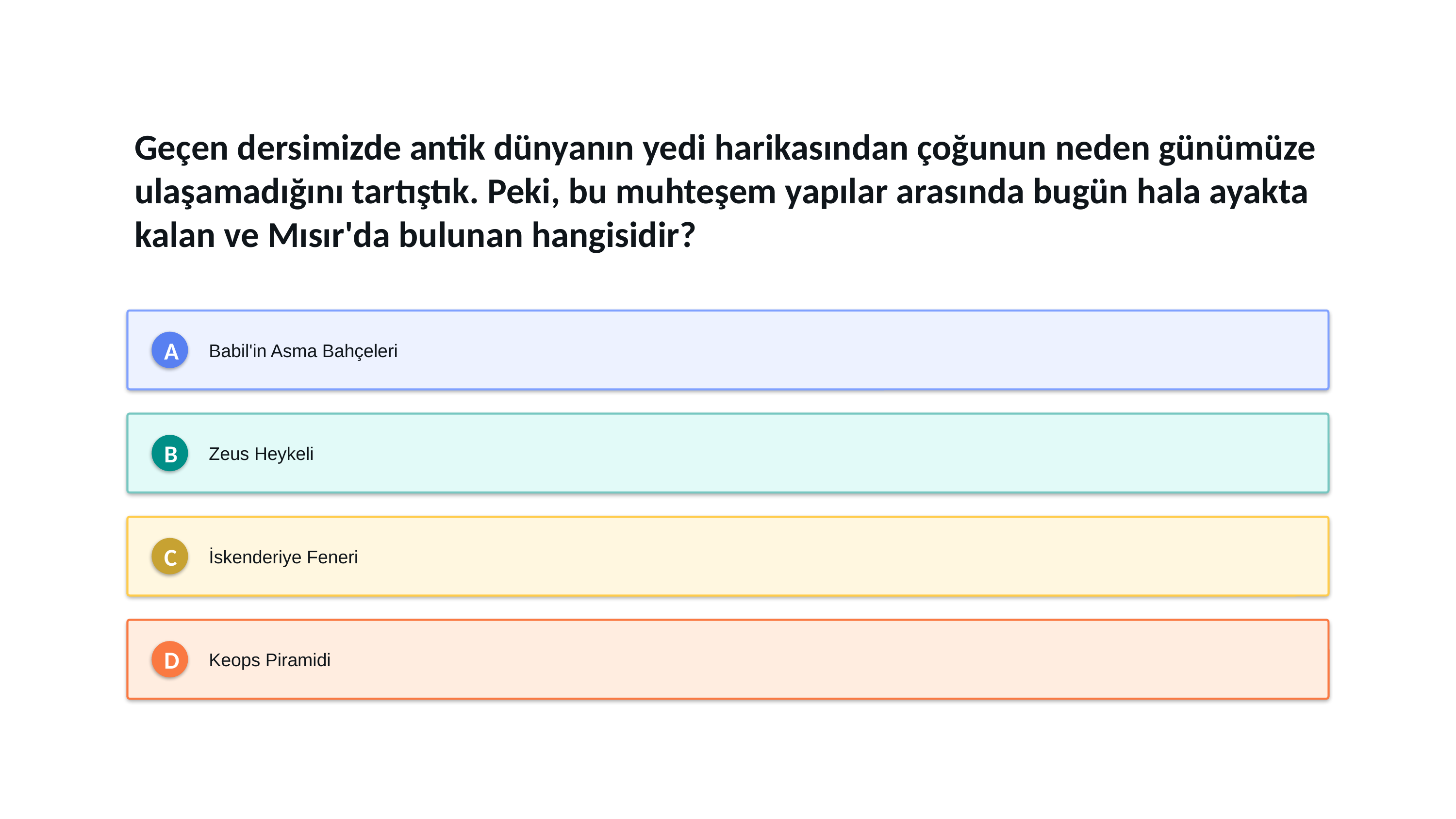

Geçen dersimizde antik dünyanın yedi harikasından çoğunun neden günümüze ulaşamadığını tartıştık. Peki, bu muhteşem yapılar arasında bugün hala ayakta kalan ve Mısır'da bulunan hangisidir?

Babil'in Asma Bahçeleri
A

Zeus Heykeli
B

İskenderiye Feneri
C

Keops Piramidi
D